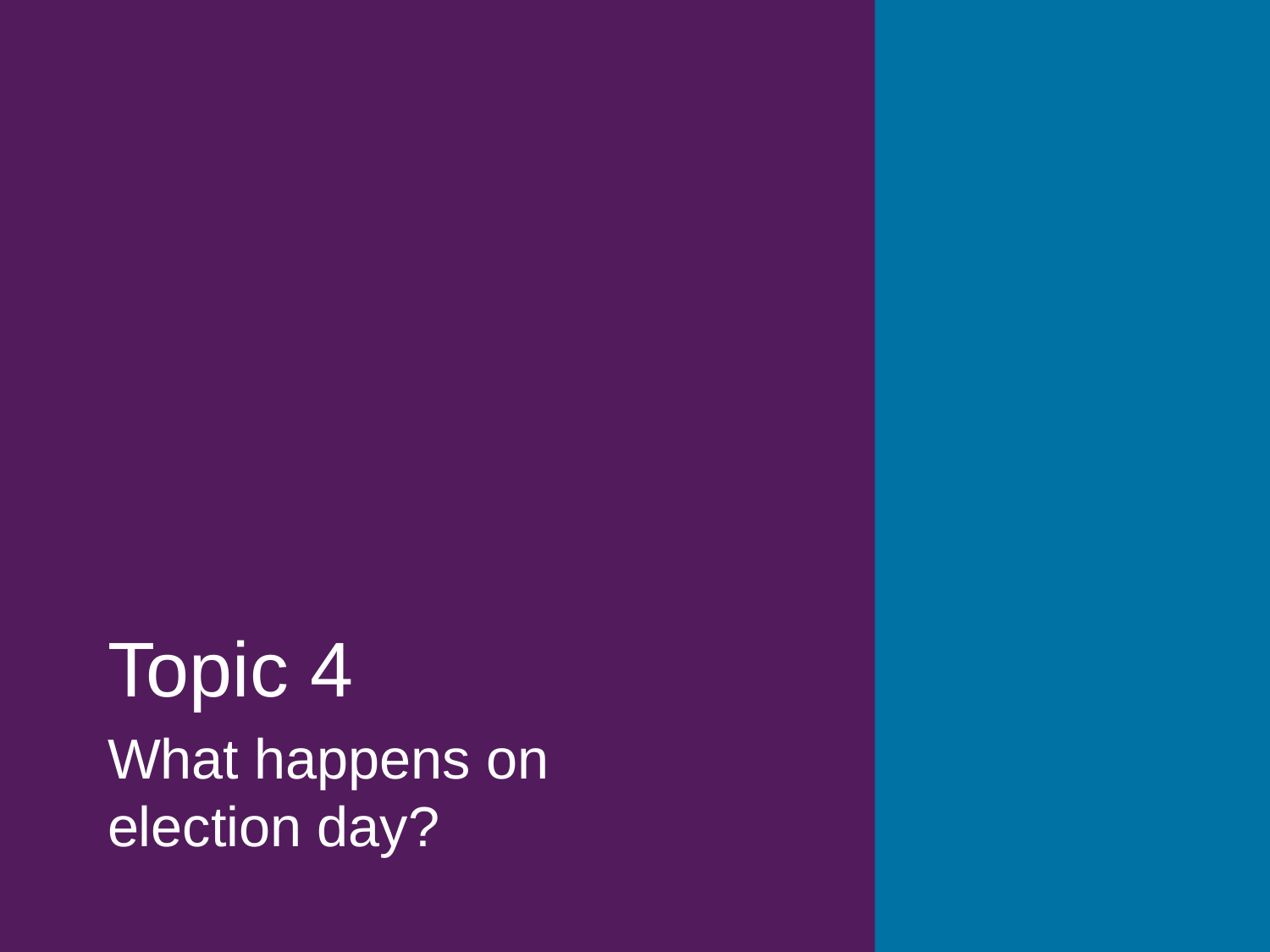

# Topic 4
What happens on
election day?